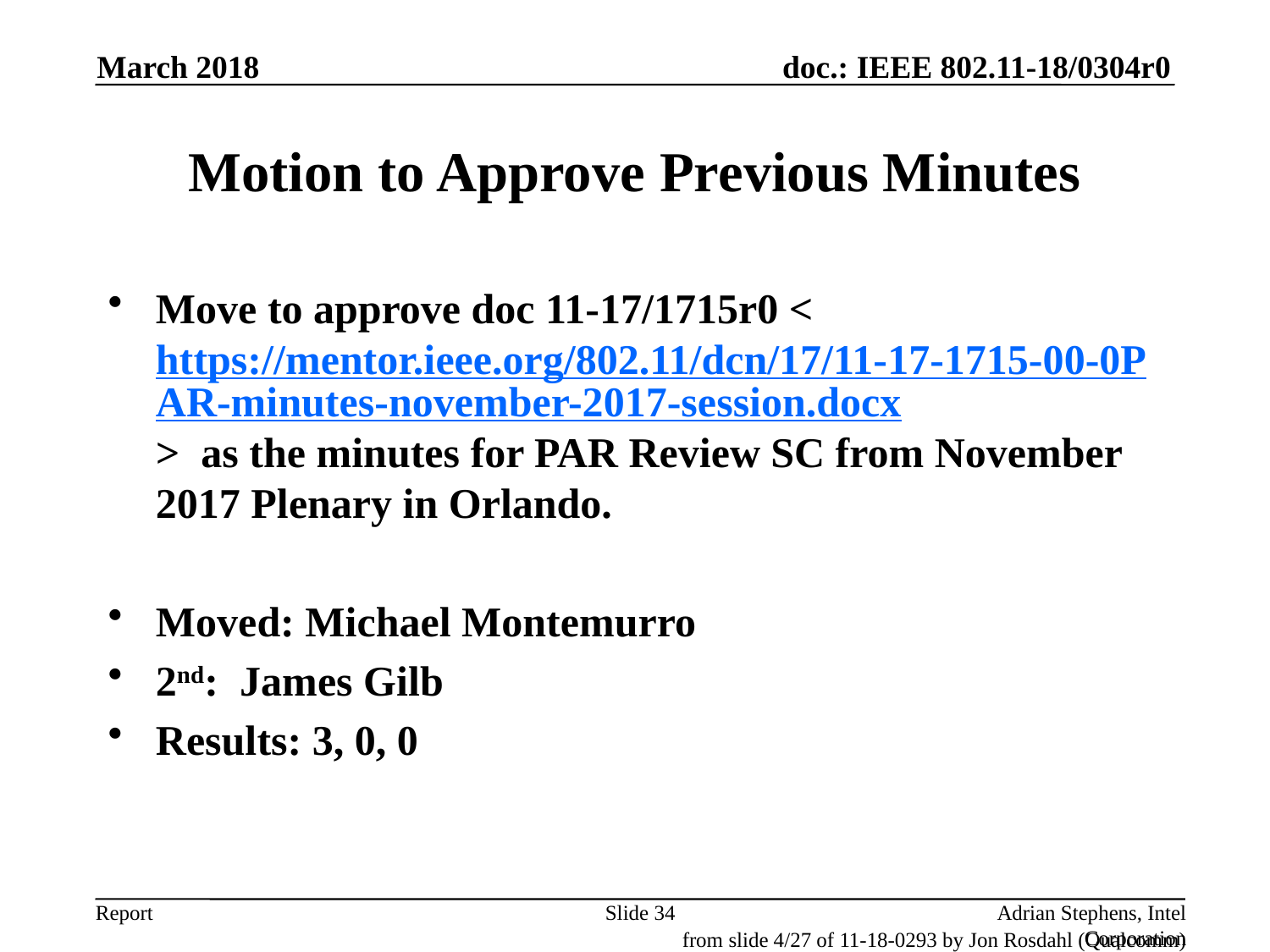

March 2018
# Motion to Approve Previous Minutes
Move to approve doc 11-17/1715r0 <https://mentor.ieee.org/802.11/dcn/17/11-17-1715-00-0PAR-minutes-november-2017-session.docx>  as the minutes for PAR Review SC from November 2017 Plenary in Orlando.

Moved: Michael Montemurro
2nd:  James Gilb
Results: 3, 0, 0
Slide 34
Adrian Stephens, Intel Corporation
from slide 4/27 of 11-18-0293 by Jon Rosdahl (Qualcomm)